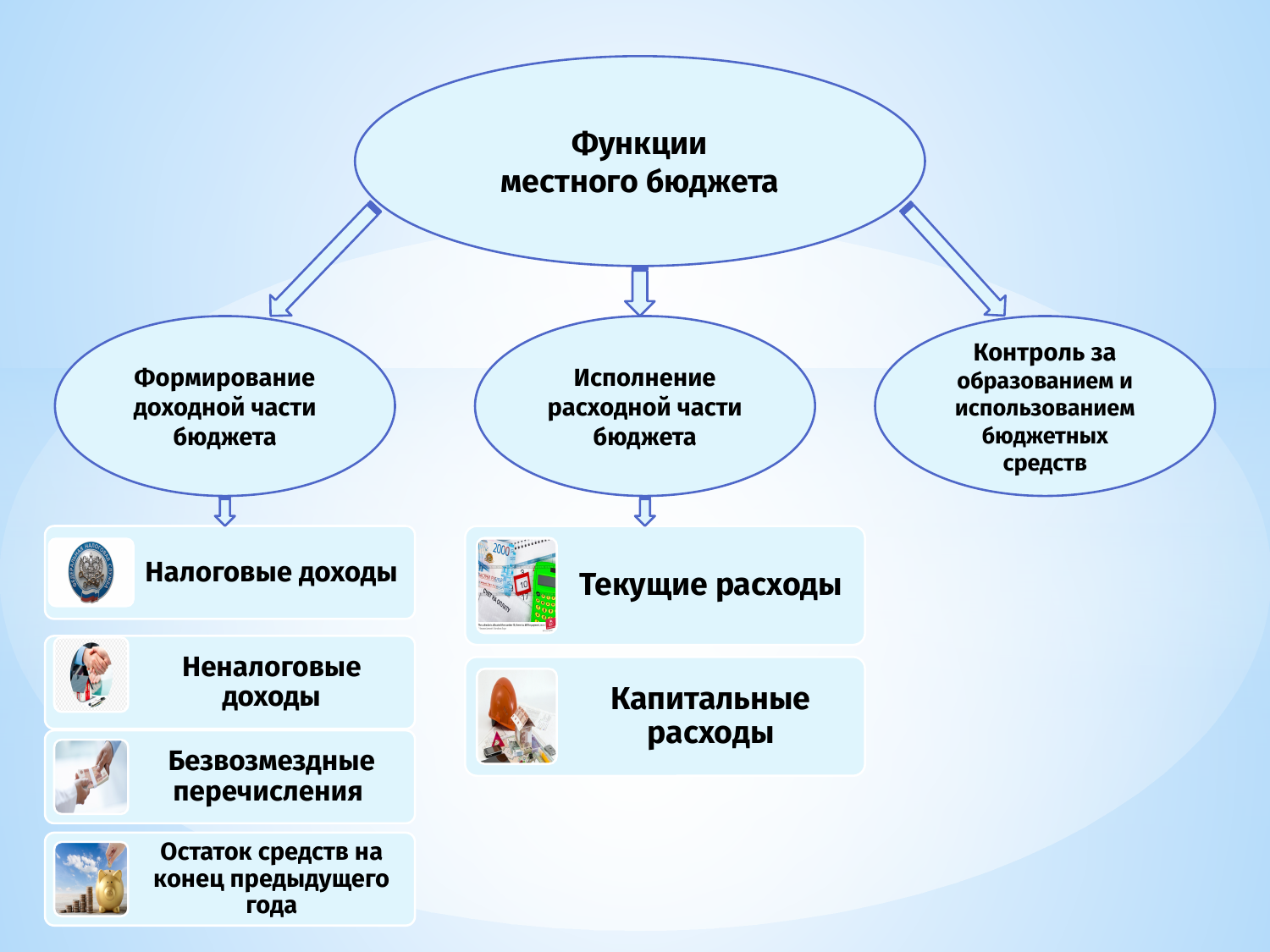

Функции
местного бюджета

Формирование доходной части бюджета
Исполнение расходной части бюджета
Контроль за образованием и использованием бюджетных средств

Налоговые доходы
Неналоговые доходы
Безвозмездные перечисления
Остаток средств на конец предыдущего года
Текущие расходы
Капитальные расходы